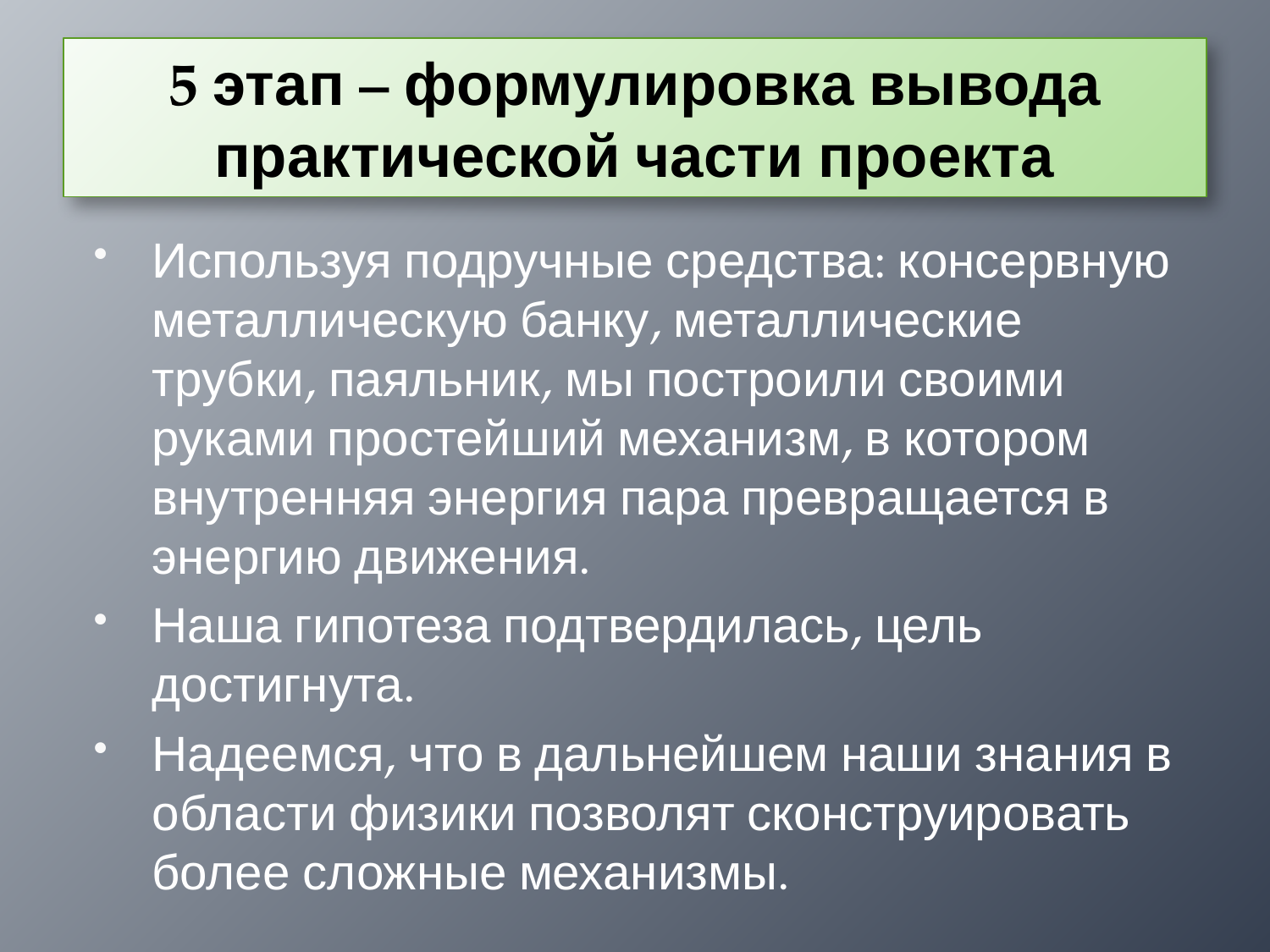

# 5 этап – формулировка вывода практической части проекта
Используя подручные средства: консервную металлическую банку, металлические трубки, паяльник, мы построили своими руками простейший механизм, в котором внутренняя энергия пара превращается в энергию движения.
Наша гипотеза подтвердилась, цель достигнута.
Надеемся, что в дальнейшем наши знания в области физики позволят сконструировать более сложные механизмы.